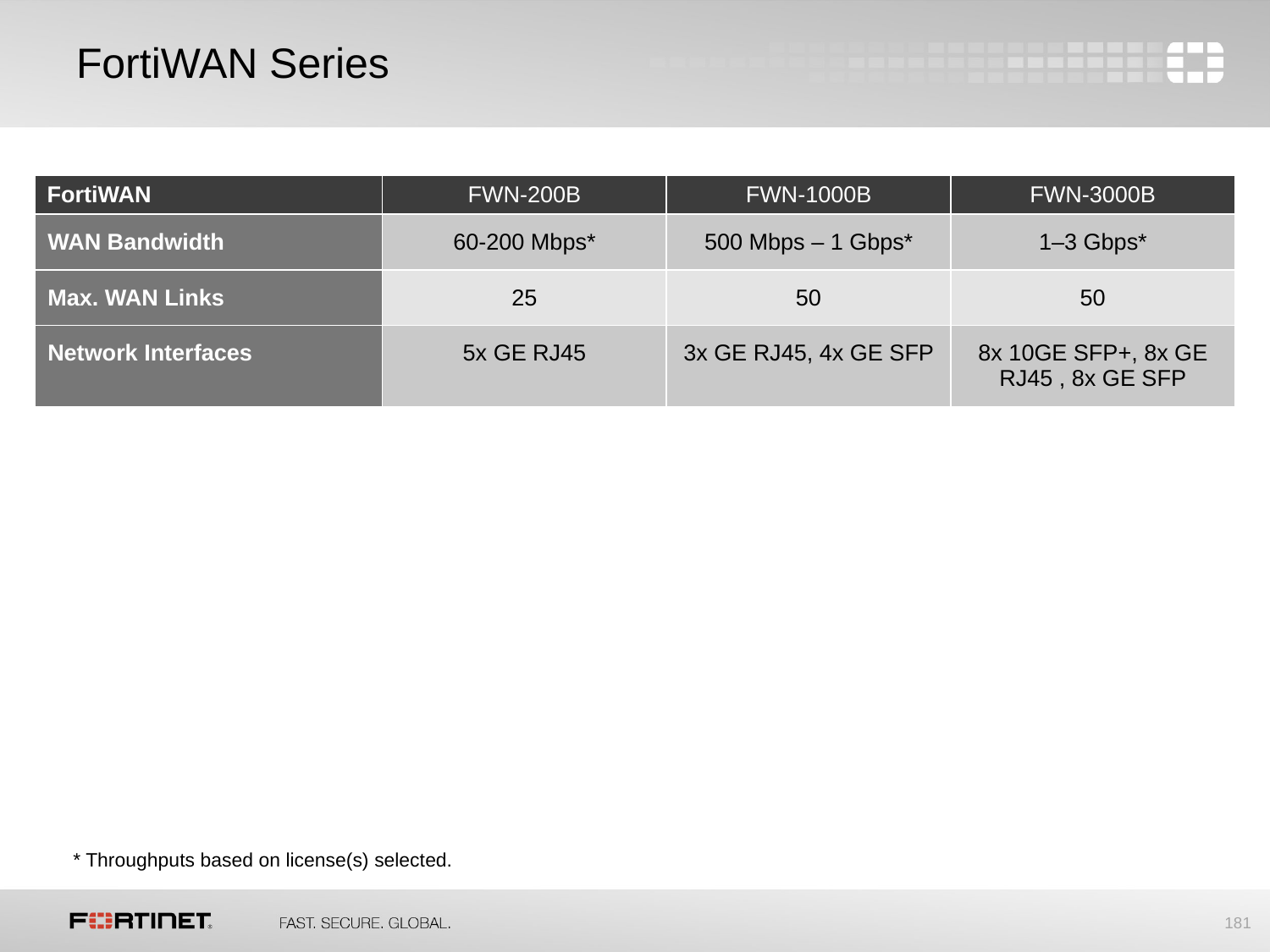

# FortiWAN Series
| FortiWAN | FWN-200B | FWN-1000B | FWN-3000B |
| --- | --- | --- | --- |
| WAN Bandwidth | 60-200 Mbps\* | 500 Mbps – 1 Gbps\* | 1–3 Gbps\* |
| Max. WAN Links | 25 | 50 | 50 |
| Network Interfaces | 5x GE RJ45 | 3x GE RJ45, 4x GE SFP | 8x 10GE SFP+, 8x GE RJ45 , 8x GE SFP |
* Throughputs based on license(s) selected.